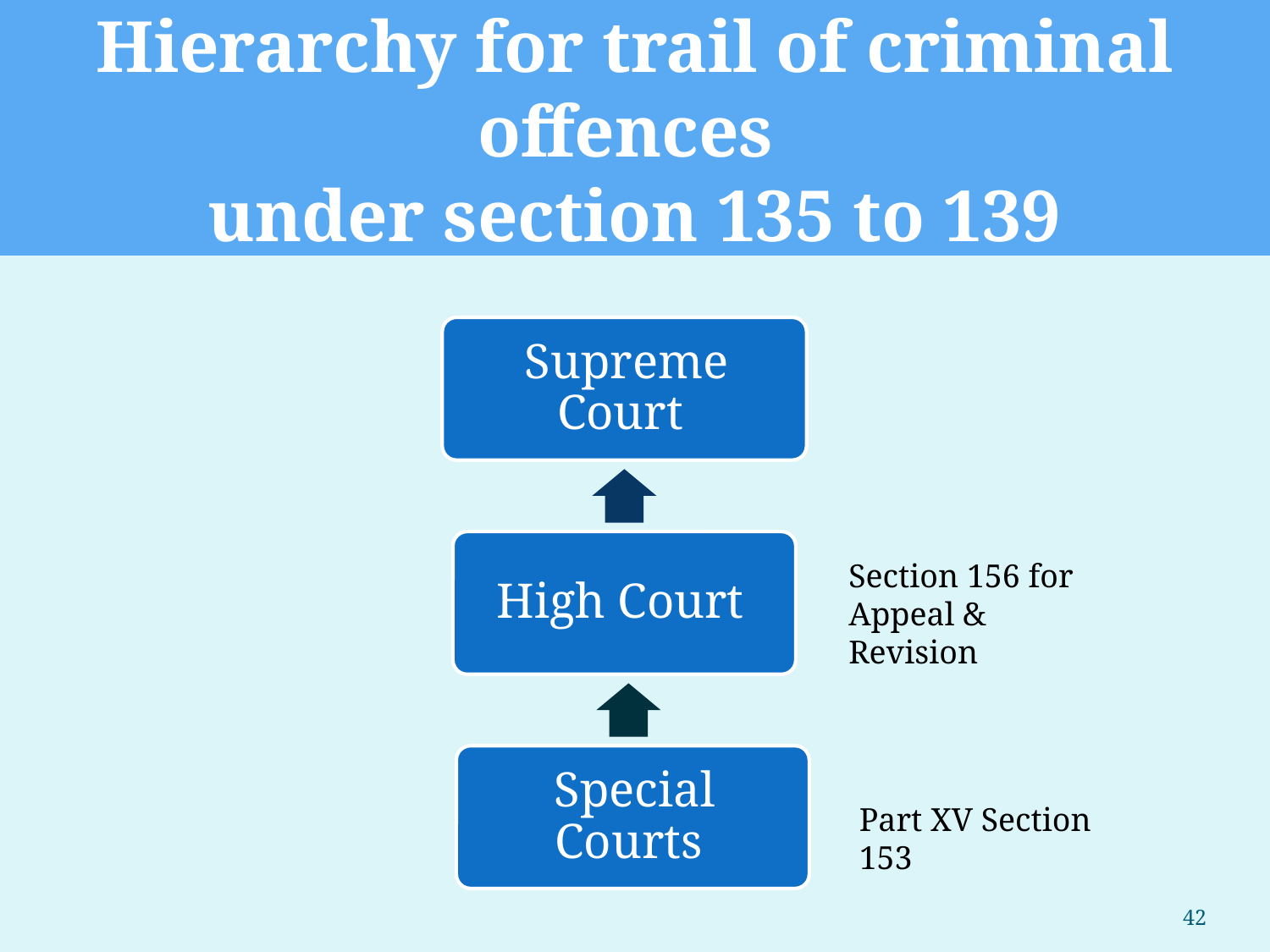

Hierarchy for trail of criminal offences
under section 135 to 139
Supreme Court

High Court

Special Courts
Section 156 for
Appeal & Revision
Part XV Section 153
42